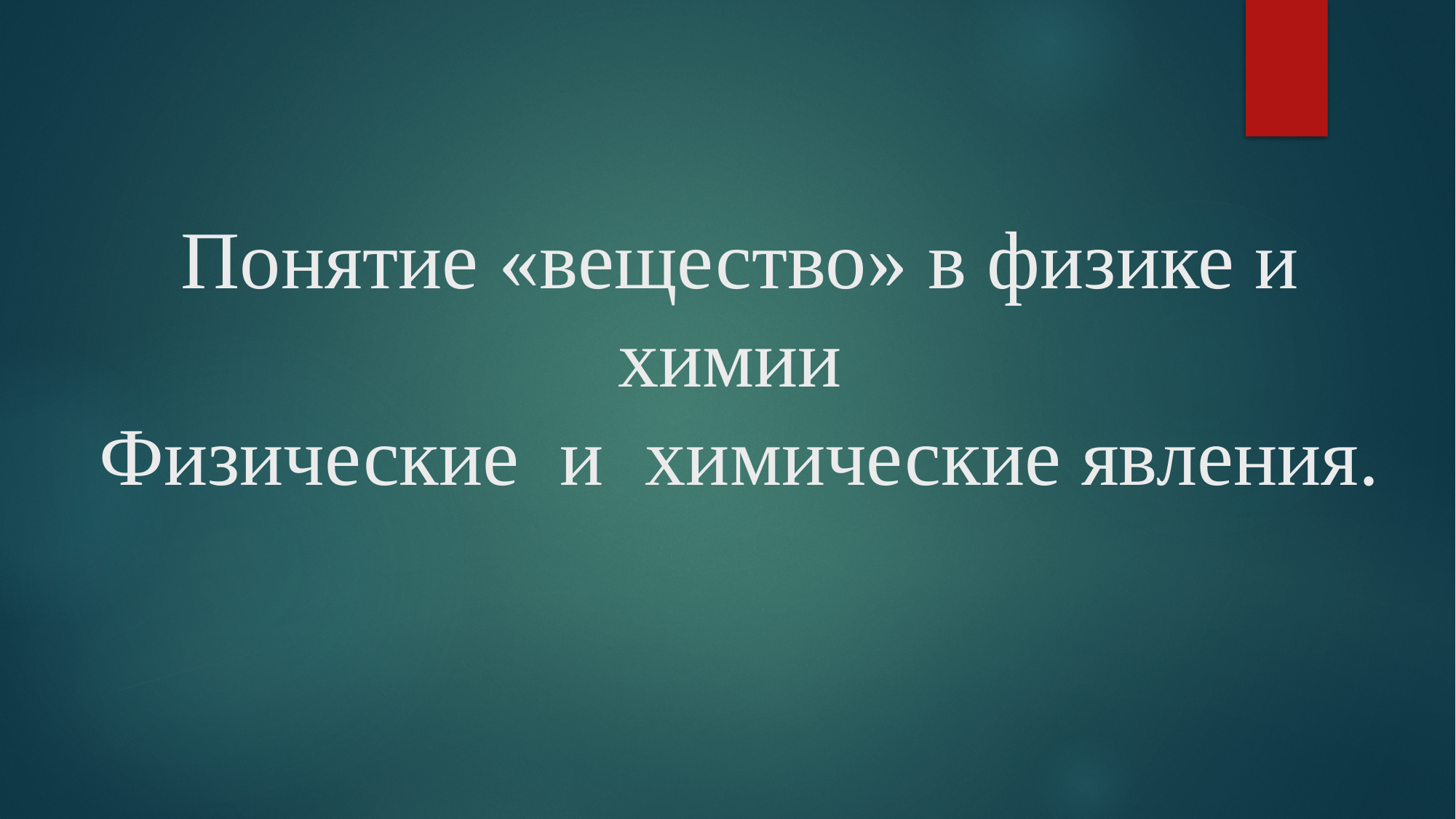

# Понятие «вещество» в физике и химии Физические  и  химические явления.